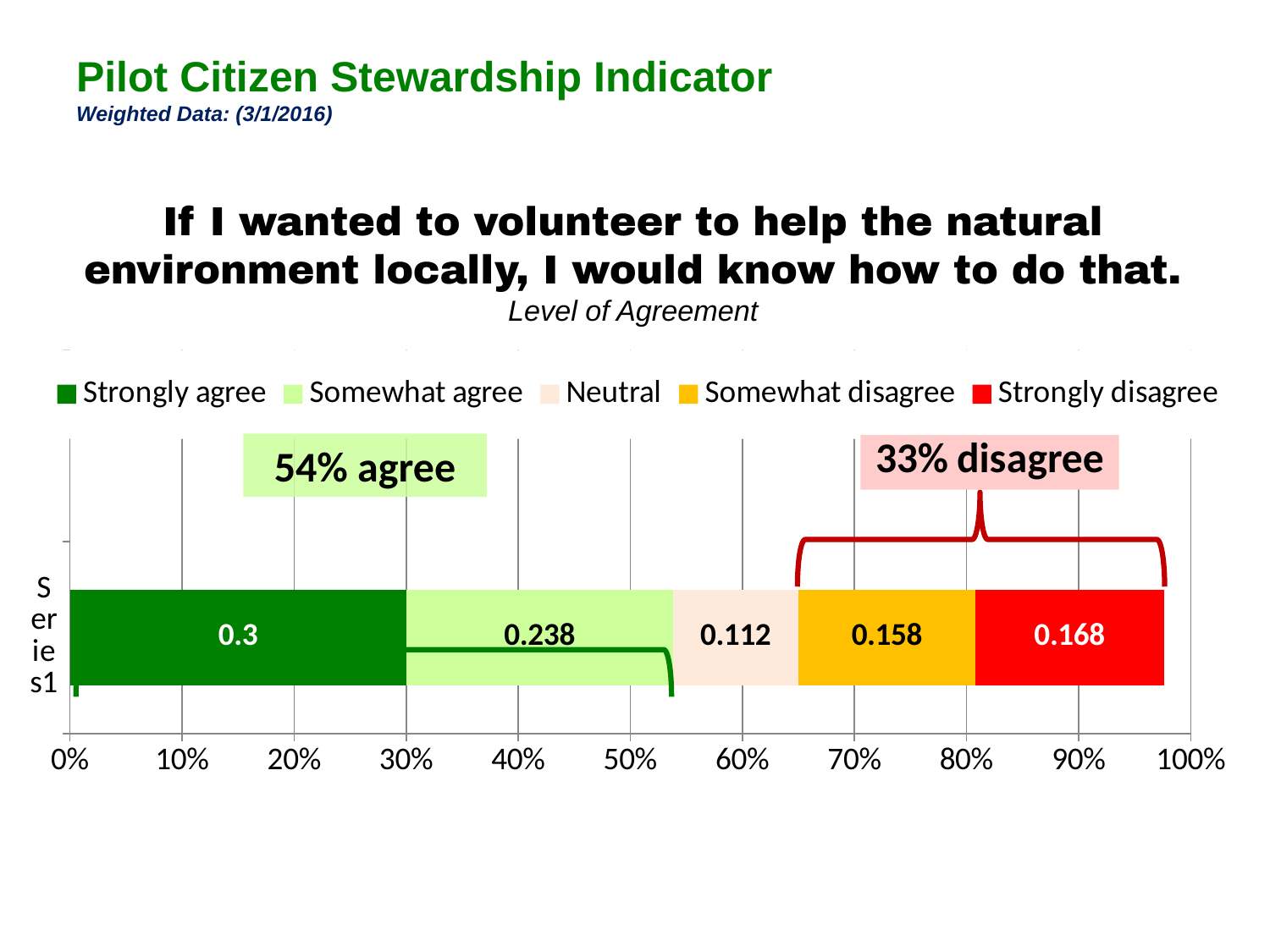

Pilot Citizen Stewardship Indicator
Weighted Data: (3/1/2016)
# If I wanted to volunteer to help the natural environment locally, I would know how to do that. Level of Agreement

### Chart

| Category | Strongly agree | Somewhat agree | Neutral | Somewhat disagree | Strongly disagree |
|---|---|---|---|---|---|
|  | 0.3 | 0.238 | 0.112 | 0.158 | 0.168 |
|  | None | None | None | None | None |
54% agree